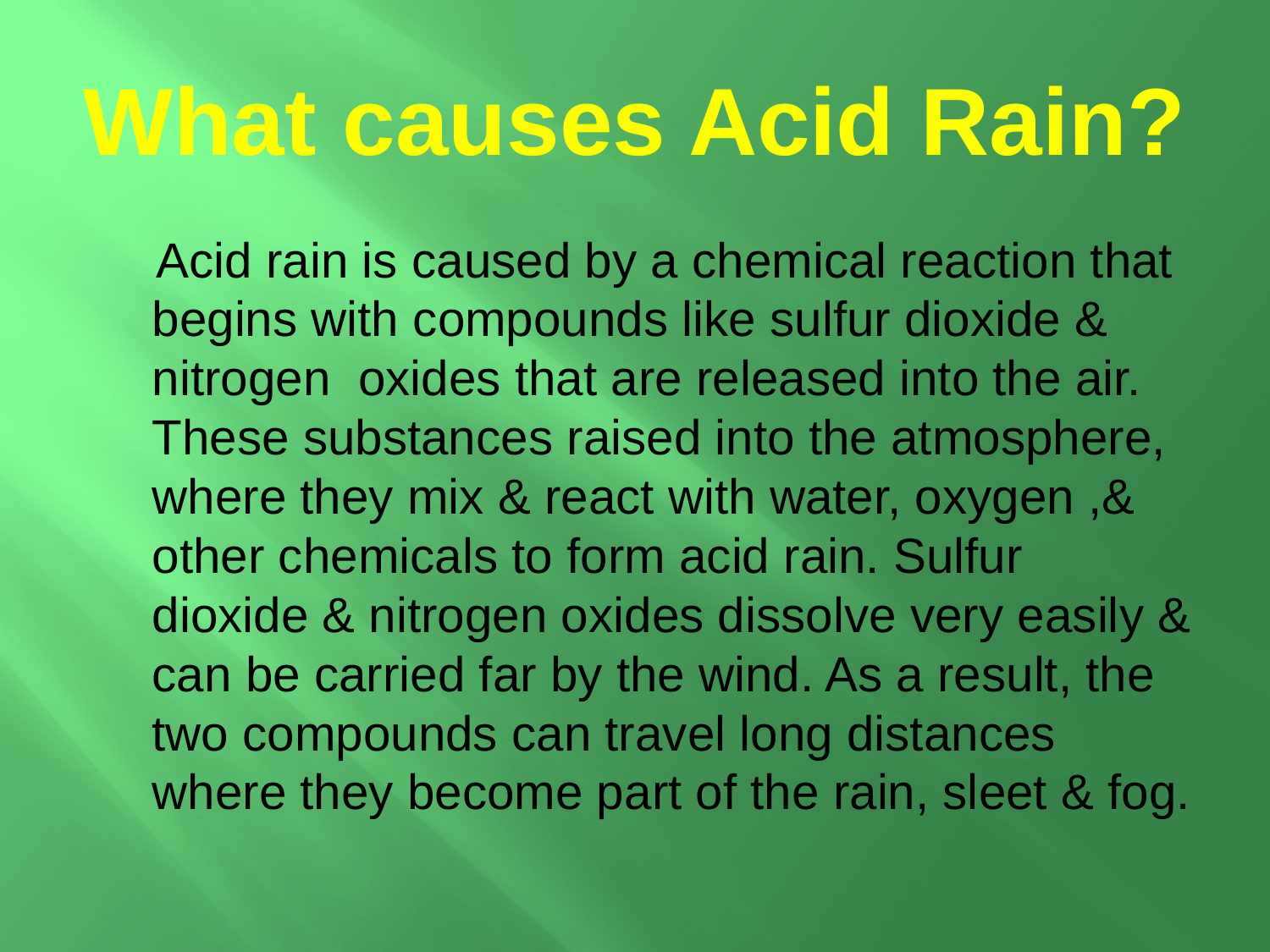

# What causes Acid Rain?
     Acid rain is caused by a chemical reaction that begins with compounds like sulfur dioxide & nitrogen  oxides that are released into the air. These substances raised into the atmosphere, where they mix & react with water, oxygen ,& other chemicals to form acid rain. Sulfur dioxide & nitrogen oxides dissolve very easily & can be carried far by the wind. As a result, the two compounds can travel long distances where they become part of the rain, sleet & fog.